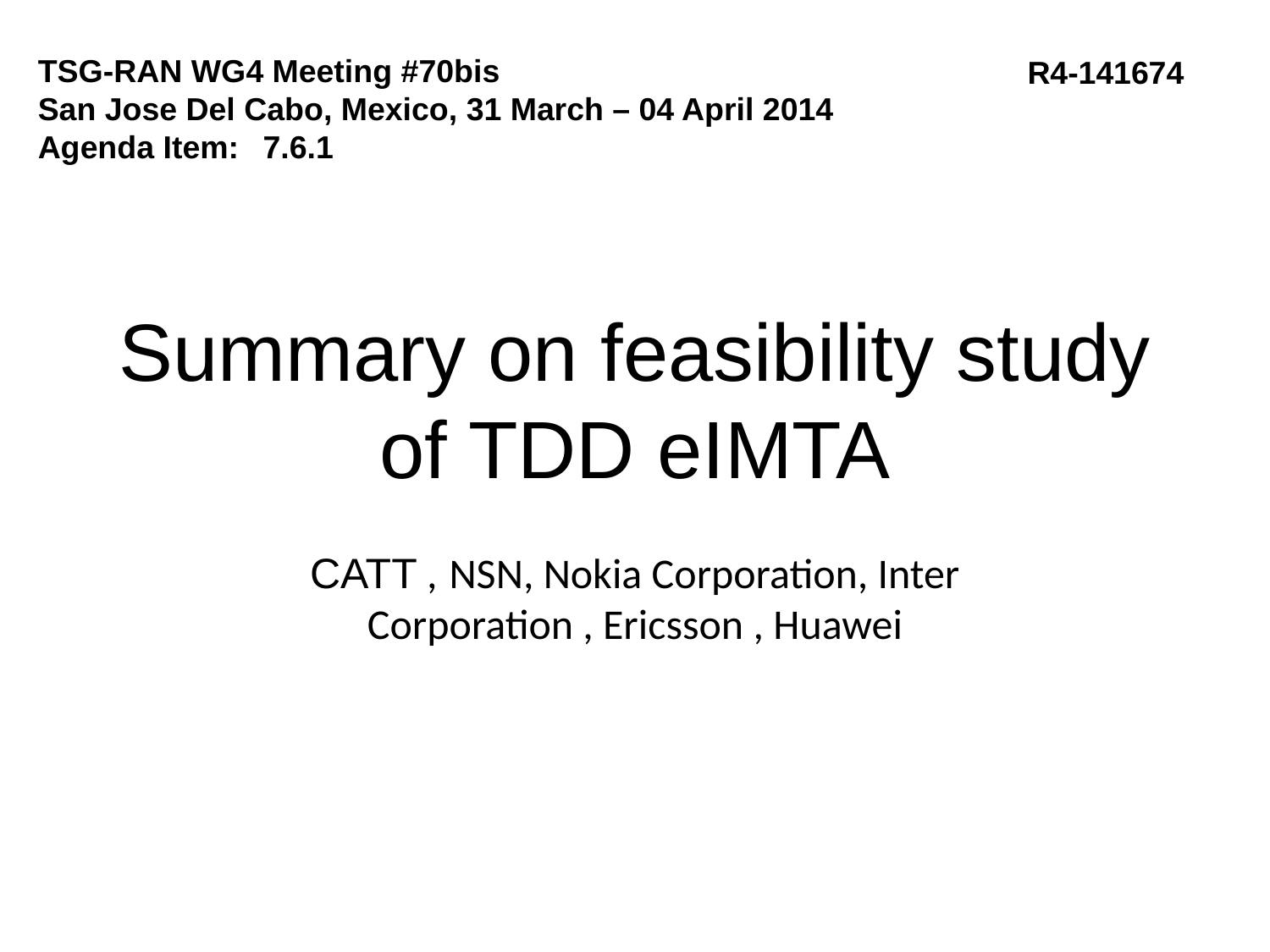

TSG-RAN WG4 Meeting #70bis
San Jose Del Cabo, Mexico, 31 March – 04 April 2014
Agenda Item:	7.6.1
R4-141674
# Summary on feasibility study of TDD eIMTA
CATT , NSN, Nokia Corporation, Inter Corporation , Ericsson , Huawei